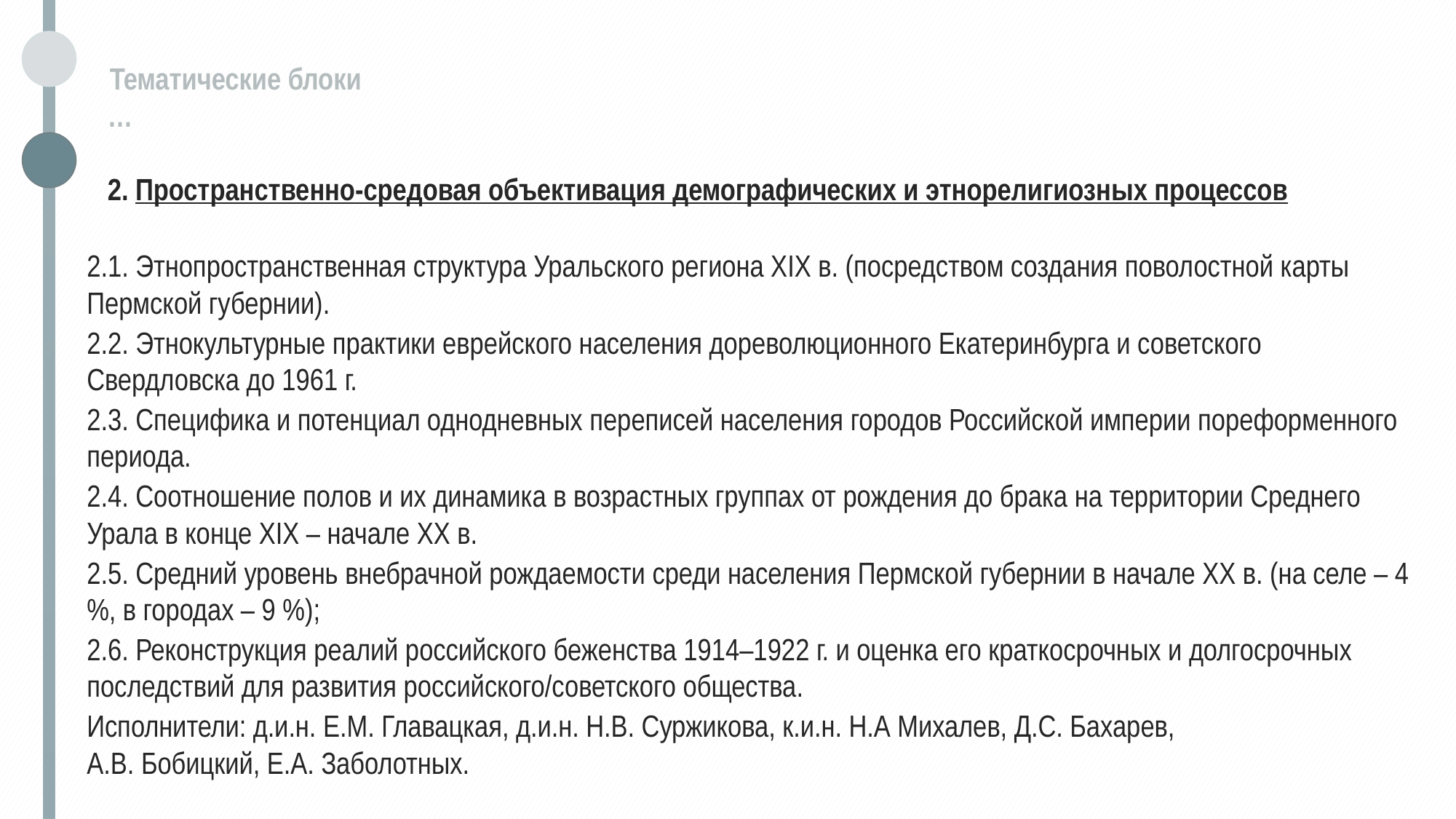

Тематические блоки
   …

   2. Пространственно-средовая объективация демографических и этнорелигиозных процессов

2.1. Этнопространственная структура Уральского региона XIX в. (посредством создания поволостной карты Пермской губернии).
2.2. Этнокультурные практики еврейского населения дореволюционного Екатеринбурга и советского Свердловска до 1961 г.
2.3. Специфика и потенциал однодневных переписей населения городов Российской империи пореформенного периода.
2.4. Соотношение полов и их динамика в возрастных группах от рождения до брака на территории Среднего Урала в конце XIX – начале XX в.
2.5. Средний уровень внебрачной рождаемости среди населения Пермской губернии в начале XX в. (на селе – 4 %, в городах – 9 %);
2.6. Реконструкция реалий российского беженства 1914–1922 г. и оценка его краткосрочных и долгосрочных последствий для развития российского/советского общества.
Исполнители: д.и.н. Е.М. Главацкая, д.и.н. Н.В. Суржикова, к.и.н. Н.А Михалев, Д.С. Бахарев,
А.В. Бобицкий, Е.А. Заболотных.